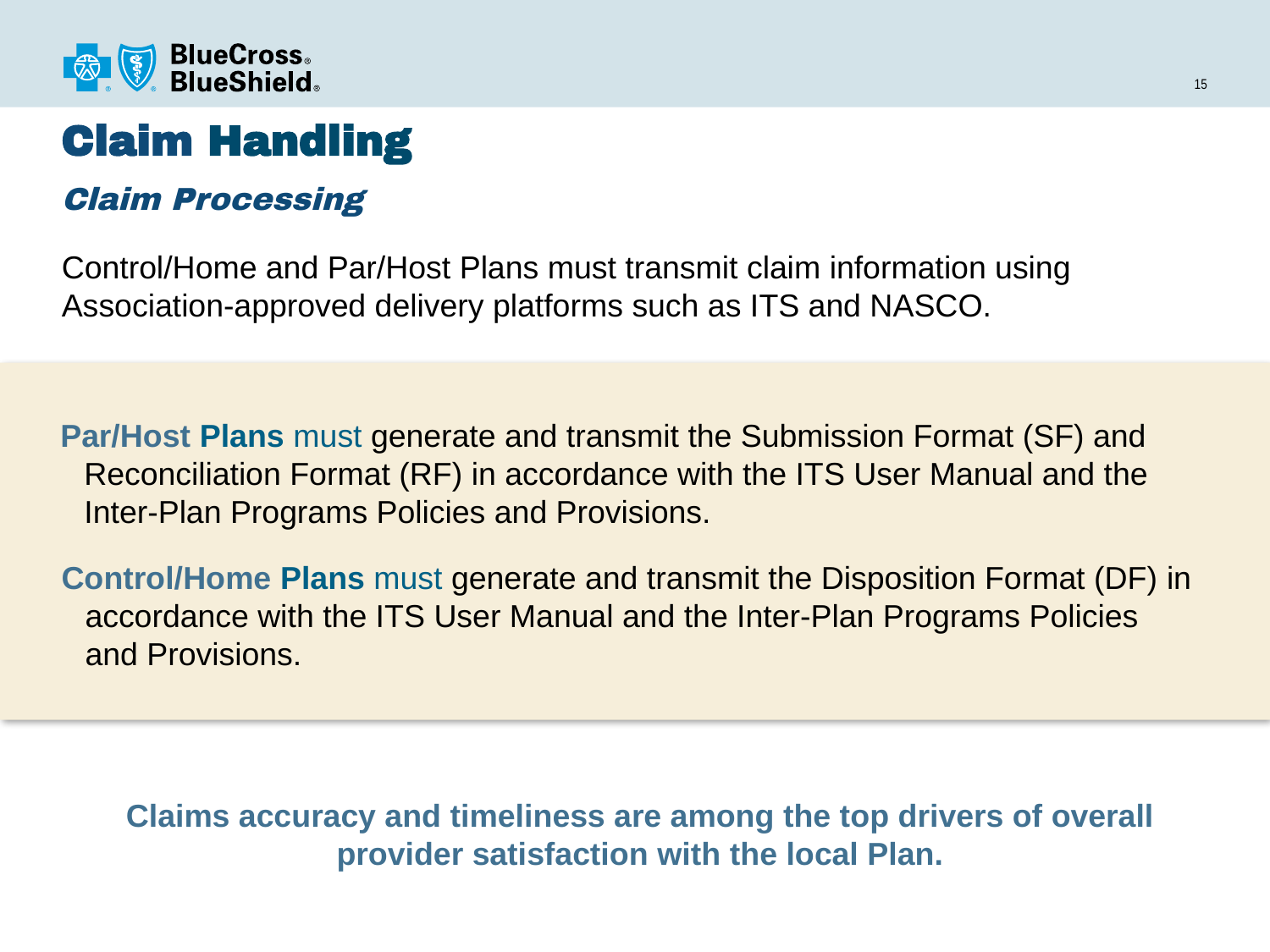

# Claim Handling Claim Processing
Control/Home and Par/Host Plans must transmit claim information using  Association-approved delivery platforms such as ITS and NASCO.

Par/Host Plans must generate and transmit the Submission Format (SF) and Reconciliation Format (RF) in accordance with the ITS User Manual and the Inter-Plan Programs Policies and Provisions.
Control/Home Plans must generate and transmit the Disposition Format (DF) in accordance with the ITS User Manual and the Inter-Plan Programs Policies and Provisions.
Claims accuracy and timeliness are among the top drivers of overall provider satisfaction with the local Plan.